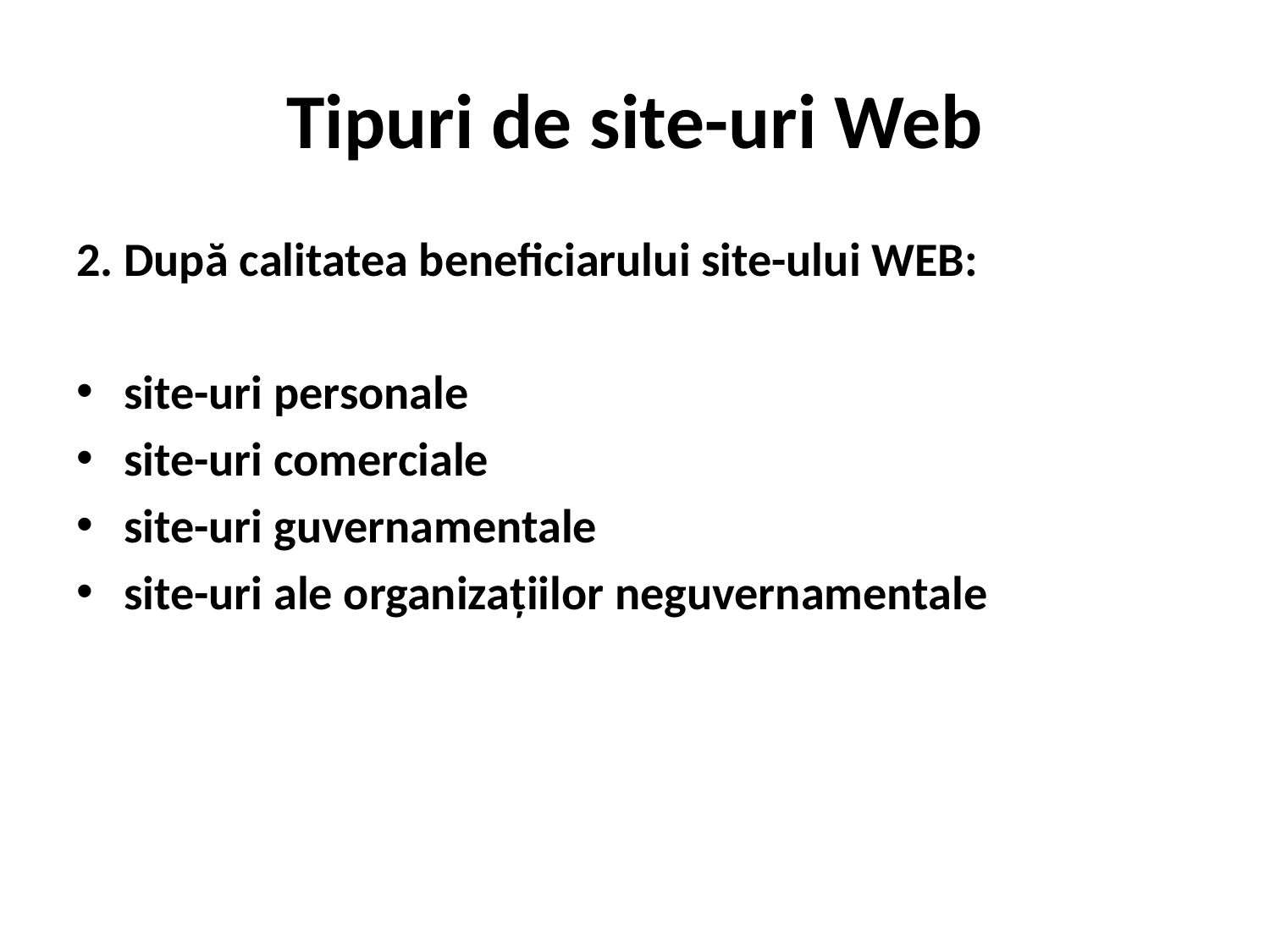

# Tipuri de site-uri Web
2. După calitatea beneficiarului site-ului WEB:

site-uri personale
site-uri comerciale
site-uri guvernamentale
site-uri ale organizațiilor neguvernamentale